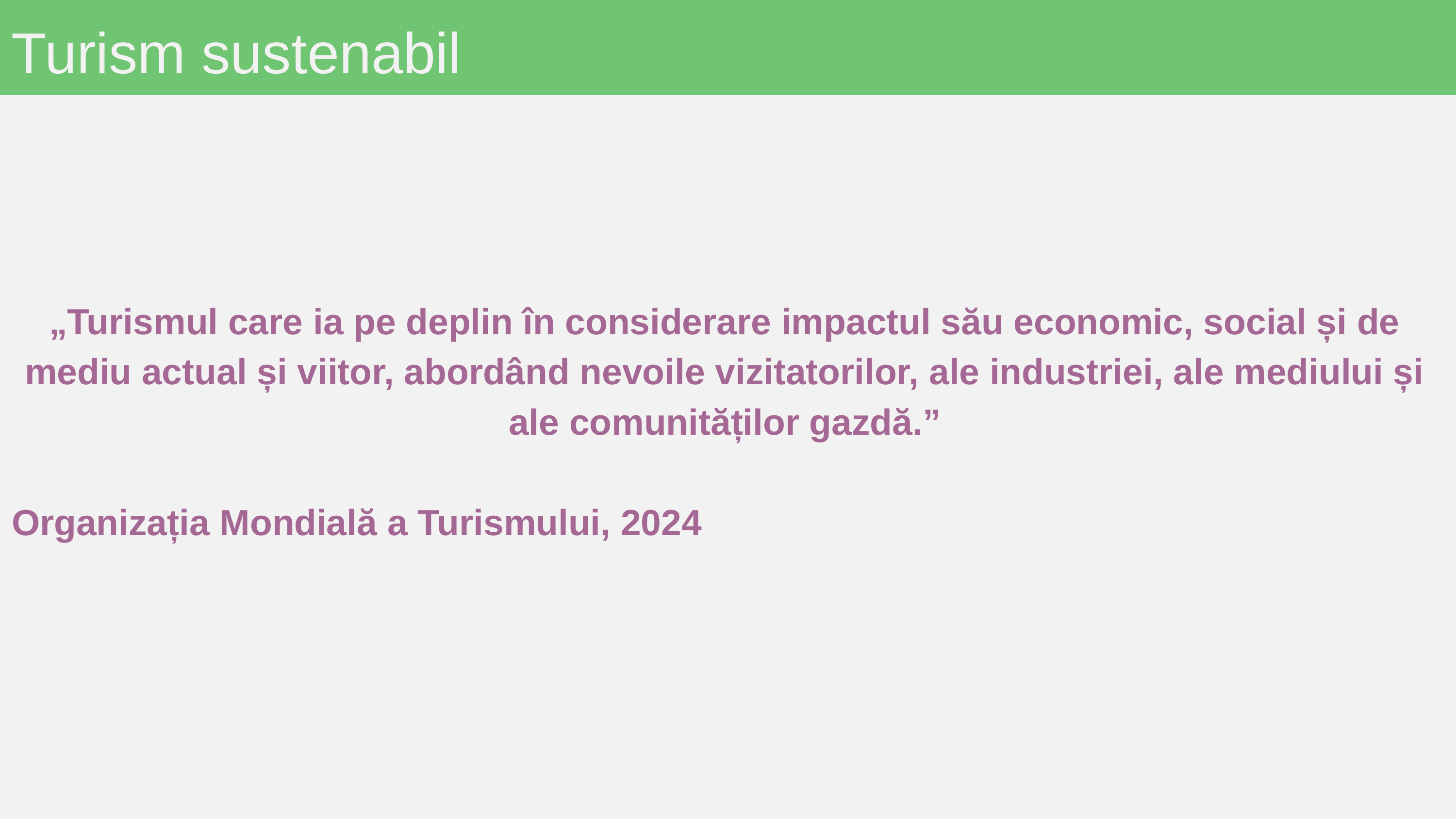

Turism sustenabil

„Turismul care ia pe deplin în considerare impactul său economic, social și de mediu actual și viitor, abordând nevoile vizitatorilor, ale industriei, ale mediului și ale comunităților gazdă.”

Organizația Mondială a Turismului, 2024